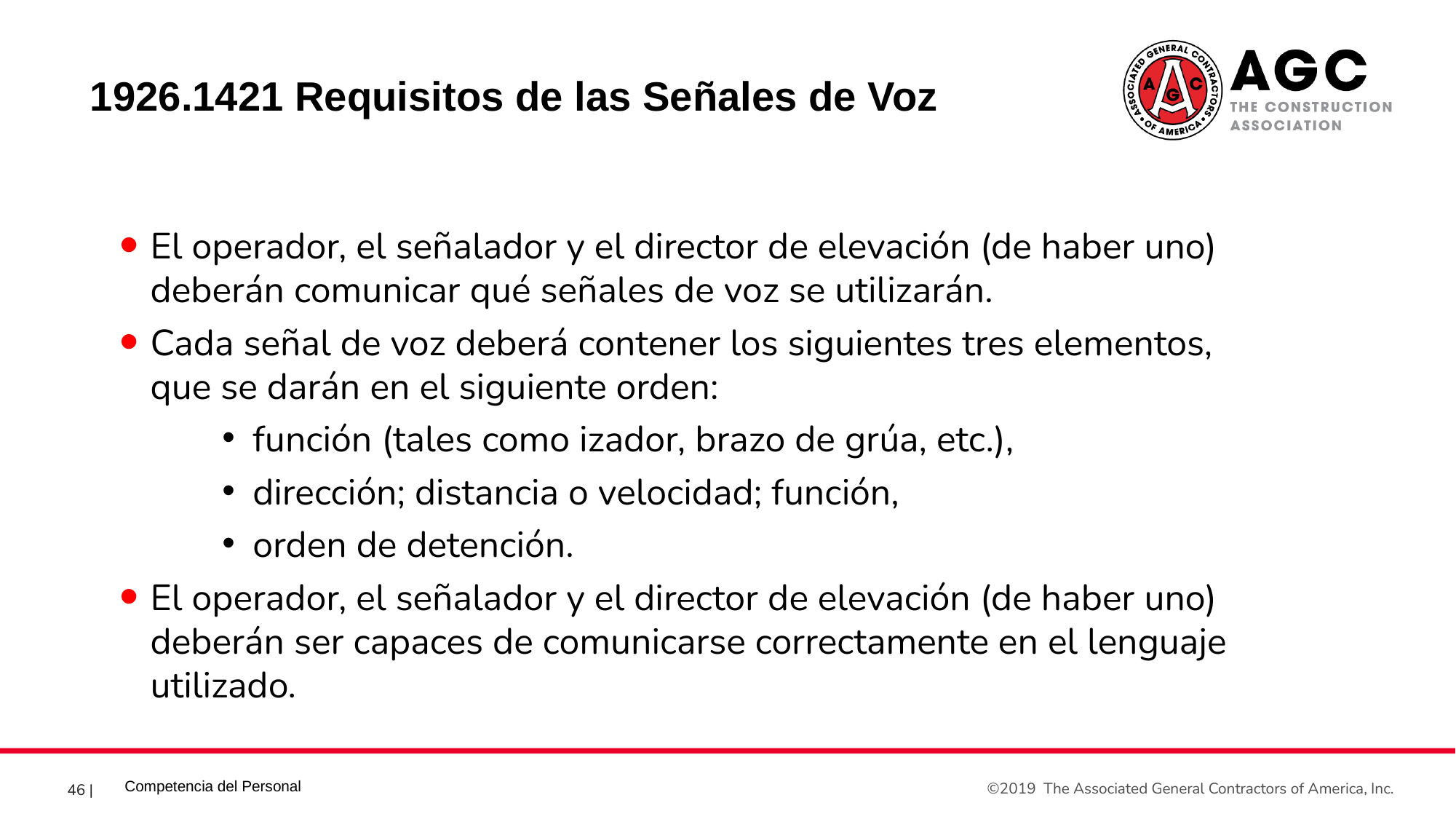

1926.1421 Requisitos de las Señales de Voz

El operador, el señalador y el director de elevación (de haber uno) deberán comunicar qué señales de voz se utilizarán.
Cada señal de voz deberá contener los siguientes tres elementos, que se darán en el siguiente orden:
función (tales como izador, brazo de grúa, etc.),
dirección; distancia o velocidad; función,
orden de detención.
El operador, el señalador y el director de elevación (de haber uno) deberán ser capaces de comunicarse correctamente en el lenguaje utilizado.
Competencia del Personal